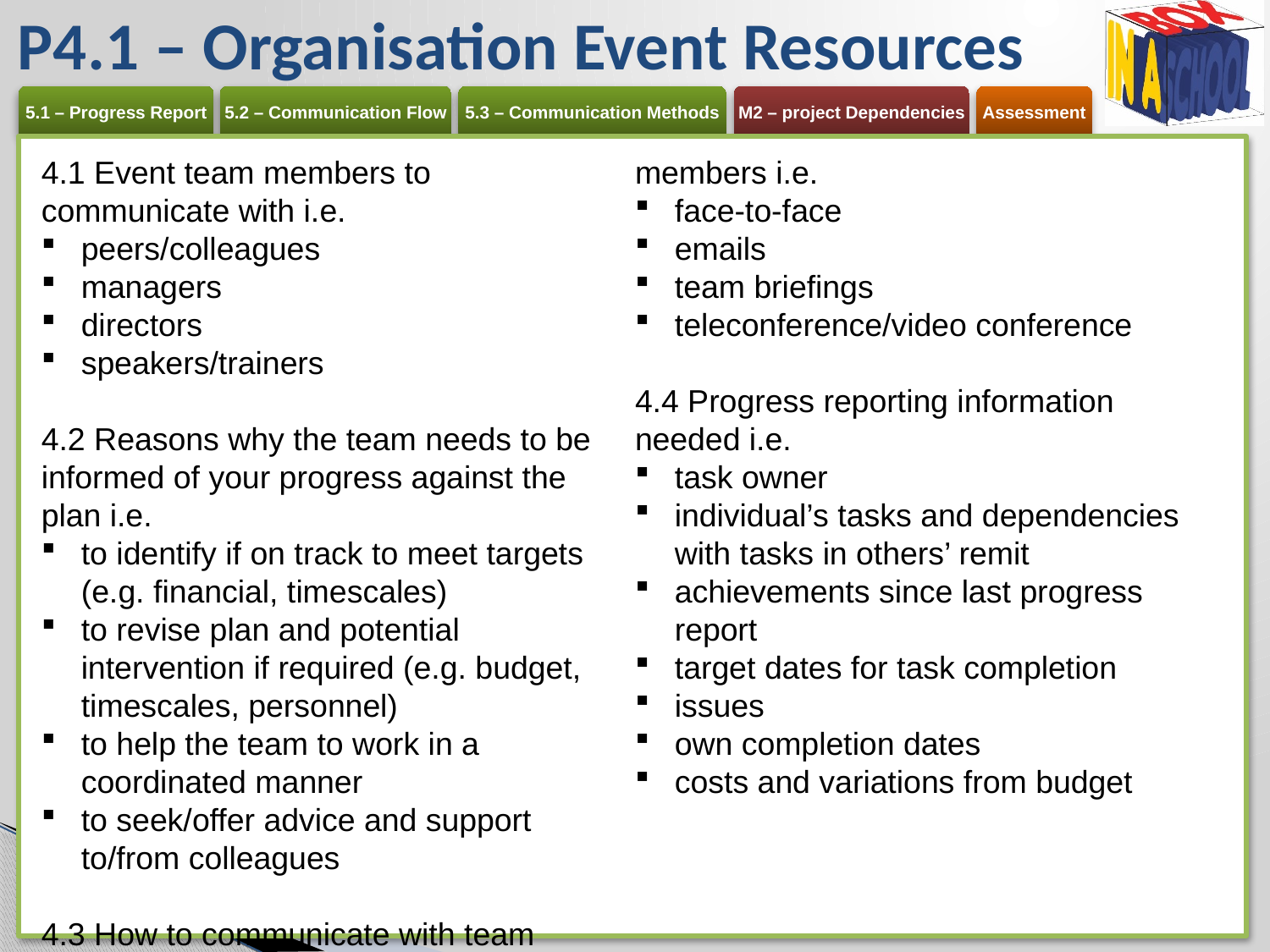

# P4.1 – Organisation Event Resources
4.1 Event team members to communicate with i.e.
peers/colleagues
managers
directors
speakers/trainers

4.2 Reasons why the team needs to be informed of your progress against the plan i.e.
to identify if on track to meet targets (e.g. financial, timescales)
to revise plan and potential intervention if required (e.g. budget, timescales, personnel)
to help the team to work in a coordinated manner
to seek/offer advice and support to/from colleagues

4.3 How to communicate with team members i.e.
face-to-face
emails
team briefings
teleconference/video conference

4.4 Progress reporting information needed i.e.
task owner
individual’s tasks and dependencies with tasks in others’ remit
achievements since last progress report
target dates for task completion
issues
own completion dates
costs and variations from budget